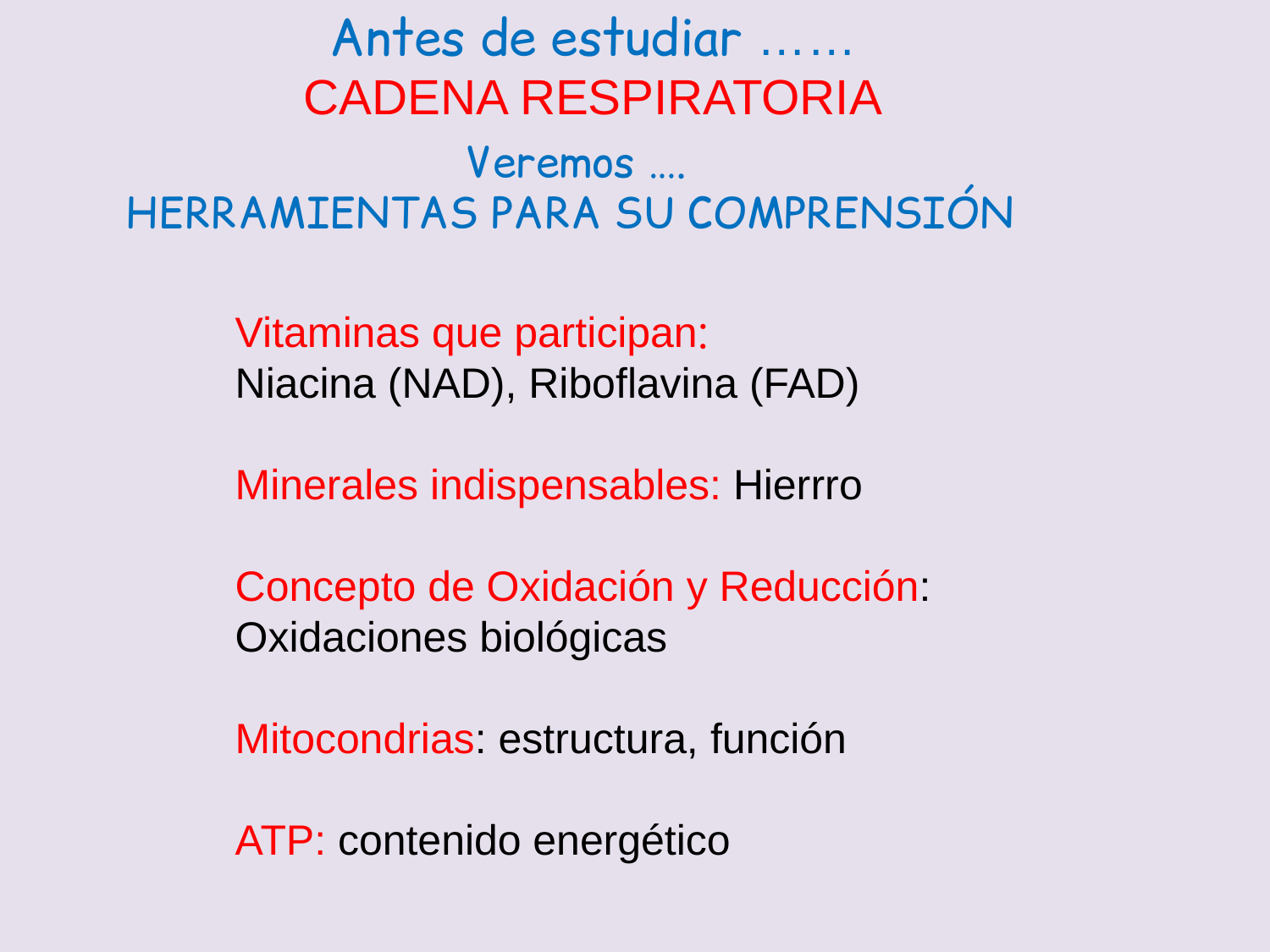

Antes de estudiar ……
CADENA RESPIRATORIA
Veremos ….
HERRAMIENTAS PARA SU COMPRENSIÓN

Vitaminas que participan:
Niacina (NAD), Riboflavina (FAD)

Minerales indispensables: Hierrro

Concepto de Oxidación y Reducción:
Oxidaciones biológicas

Mitocondrias: estructura, función

ATP: contenido energético